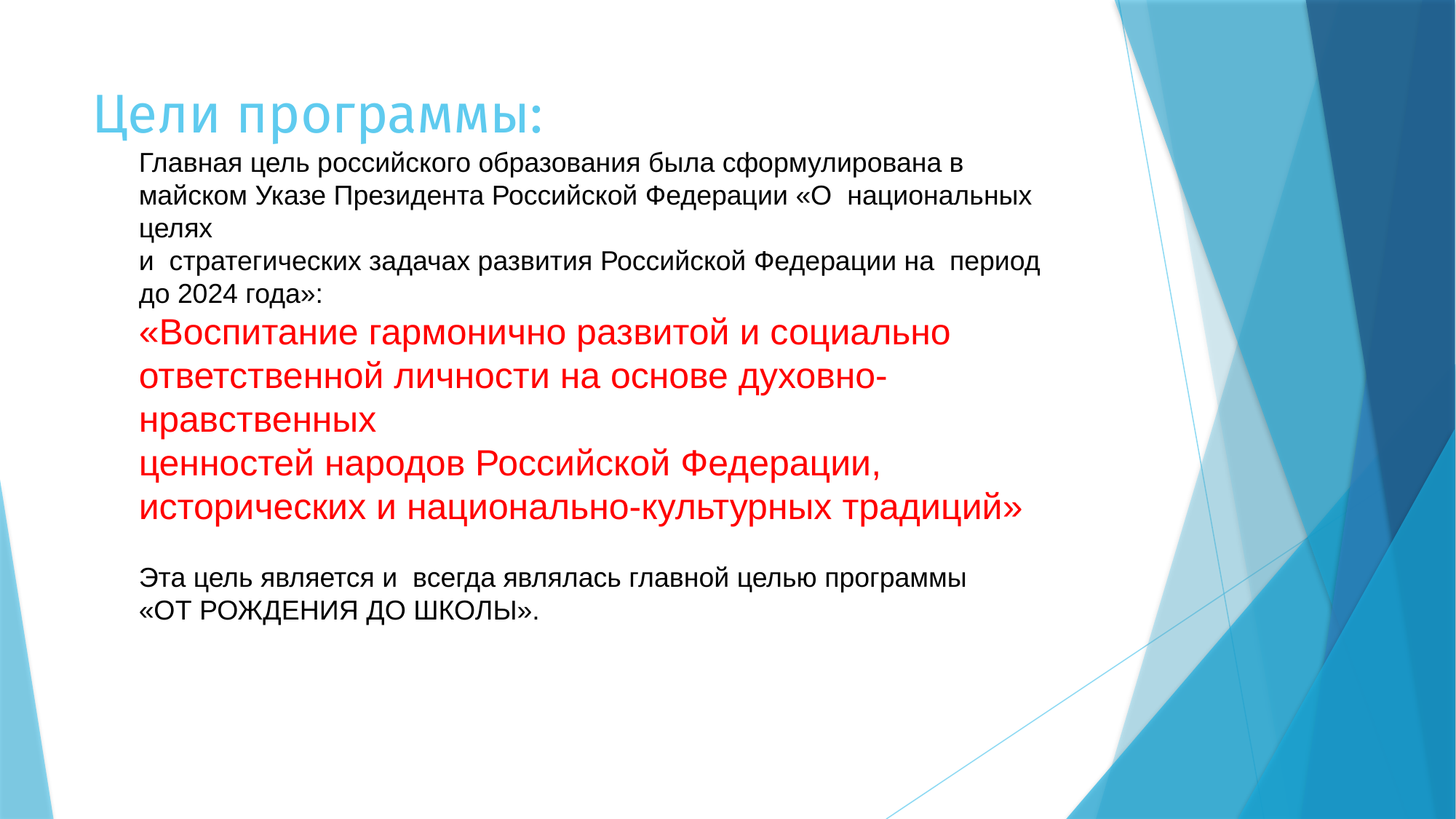

# Цели программы:
Главная цель российского образования была сформулирована в  майском Указе Президента Российской Федерации «О  национальных целях
и  стратегических задачах развития Российской Федерации на  период
до 2024 года»:
«Воспитание гармонично развитой и социально
ответственной личности на основе духовно-нравственных
ценностей народов Российской Федерации,
исторических и национально-культурных традиций»

Эта цель является и  всегда являлась главной целью программы
«ОТ РОЖДЕНИЯ ДО ШКОЛЫ».